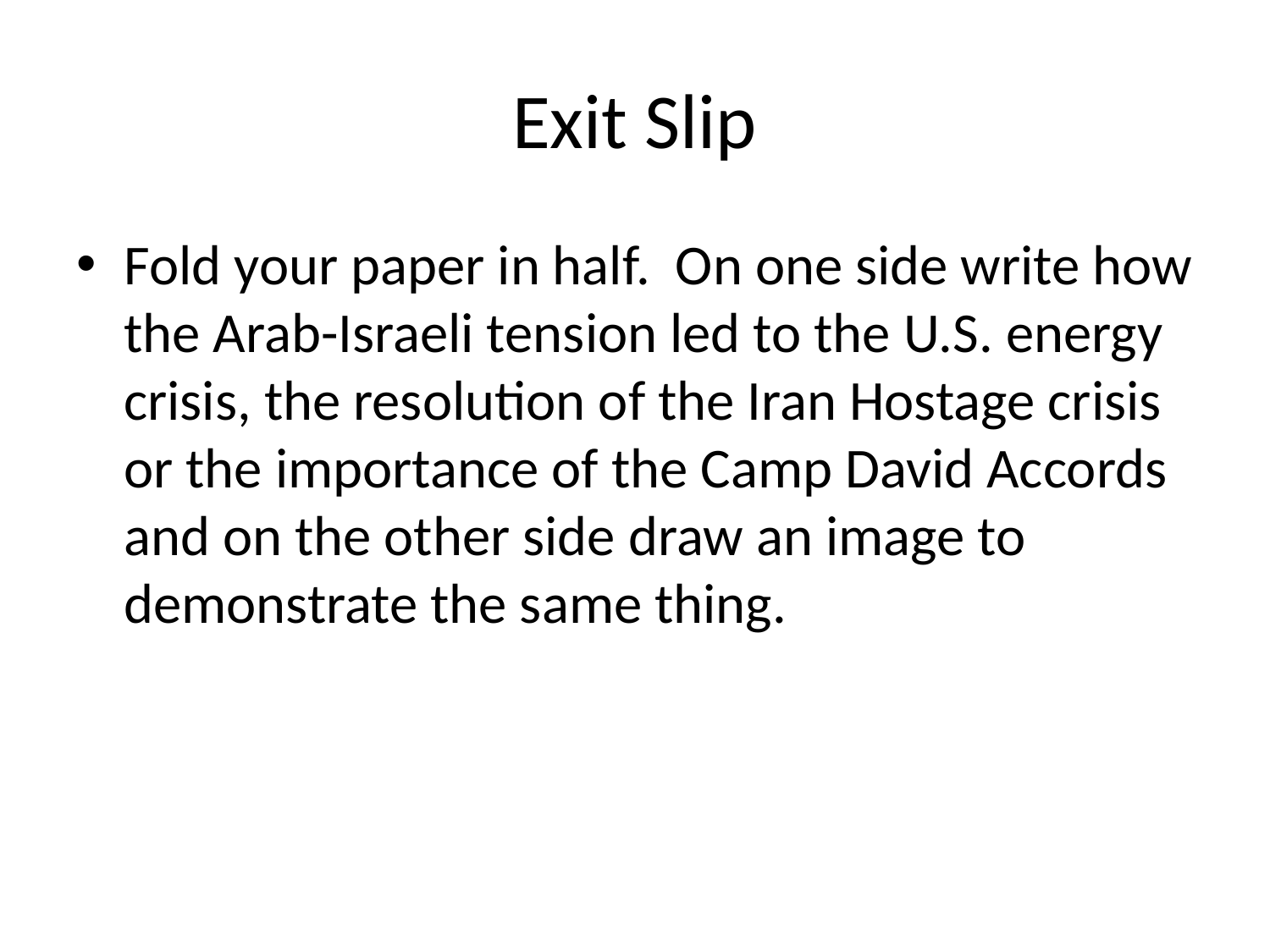

# Exit Slip
Fold your paper in half.  On one side write how the Arab-Israeli tension led to the U.S. energy crisis, the resolution of the Iran Hostage crisis or the importance of the Camp David Accords and on the other side draw an image to demonstrate the same thing.